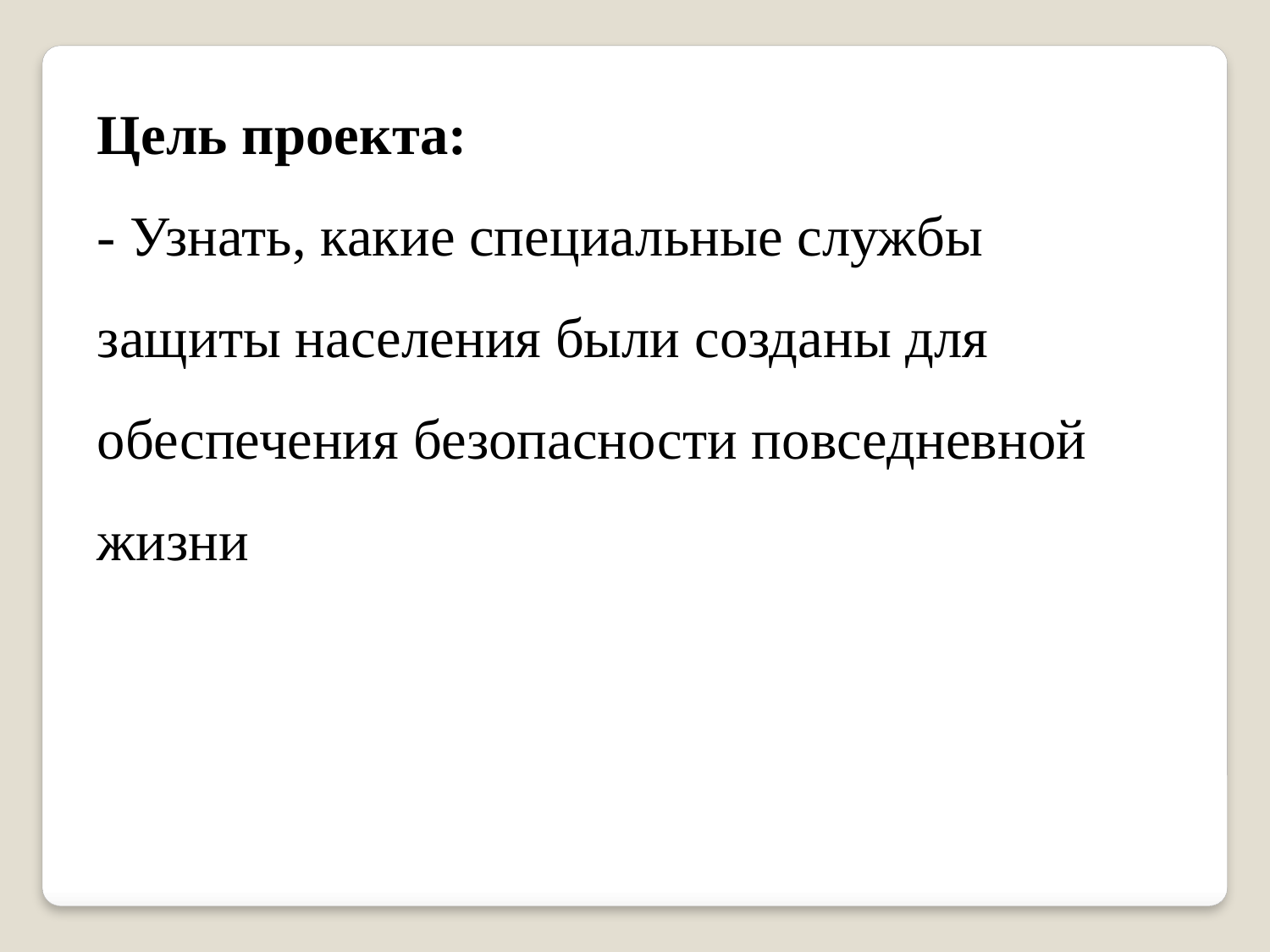

Цель проекта:
- Узнать, какие специальные службы защиты населения были созданы для обеспечения безопасности повседневной жизни